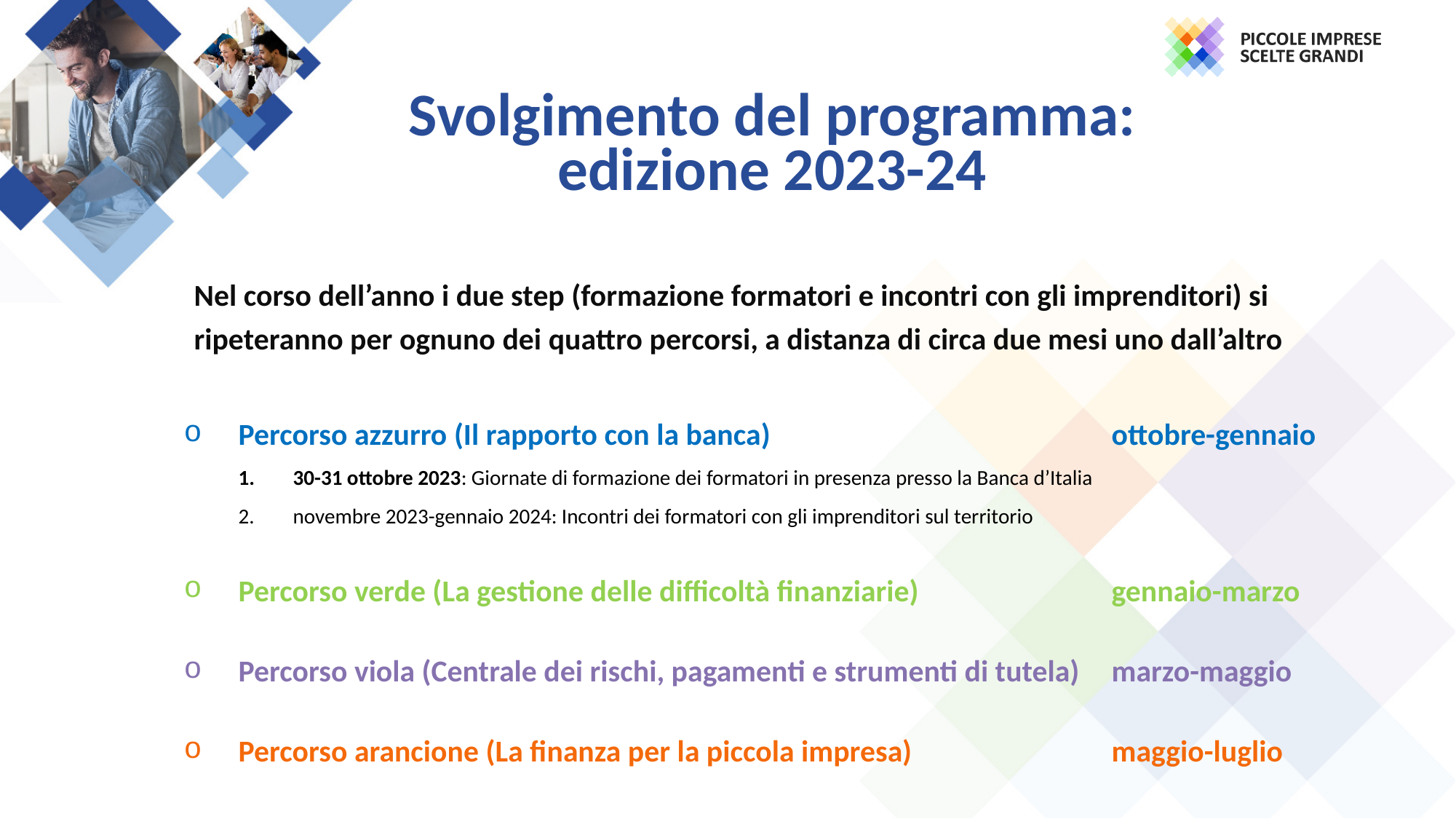

Svolgimento del programma:
edizione 2023-24
Nel corso dell’anno i due step (formazione formatori e incontri con gli imprenditori) si ripeteranno per ognuno dei quattro percorsi, a distanza di circa due mesi uno dall’altro
Percorso azzurro (Il rapporto con la banca) 				ottobre-gennaio
30-31 ottobre 2023: Giornate di formazione dei formatori in presenza presso la Banca d’Italia
novembre 2023-gennaio 2024: Incontri dei formatori con gli imprenditori sul territorio
Percorso verde (La gestione delle difficoltà finanziarie) 		gennaio-marzo
Percorso viola (Centrale dei rischi, pagamenti e strumenti di tutela) 	marzo-maggio
Percorso arancione (La finanza per la piccola impresa) 		maggio-luglio